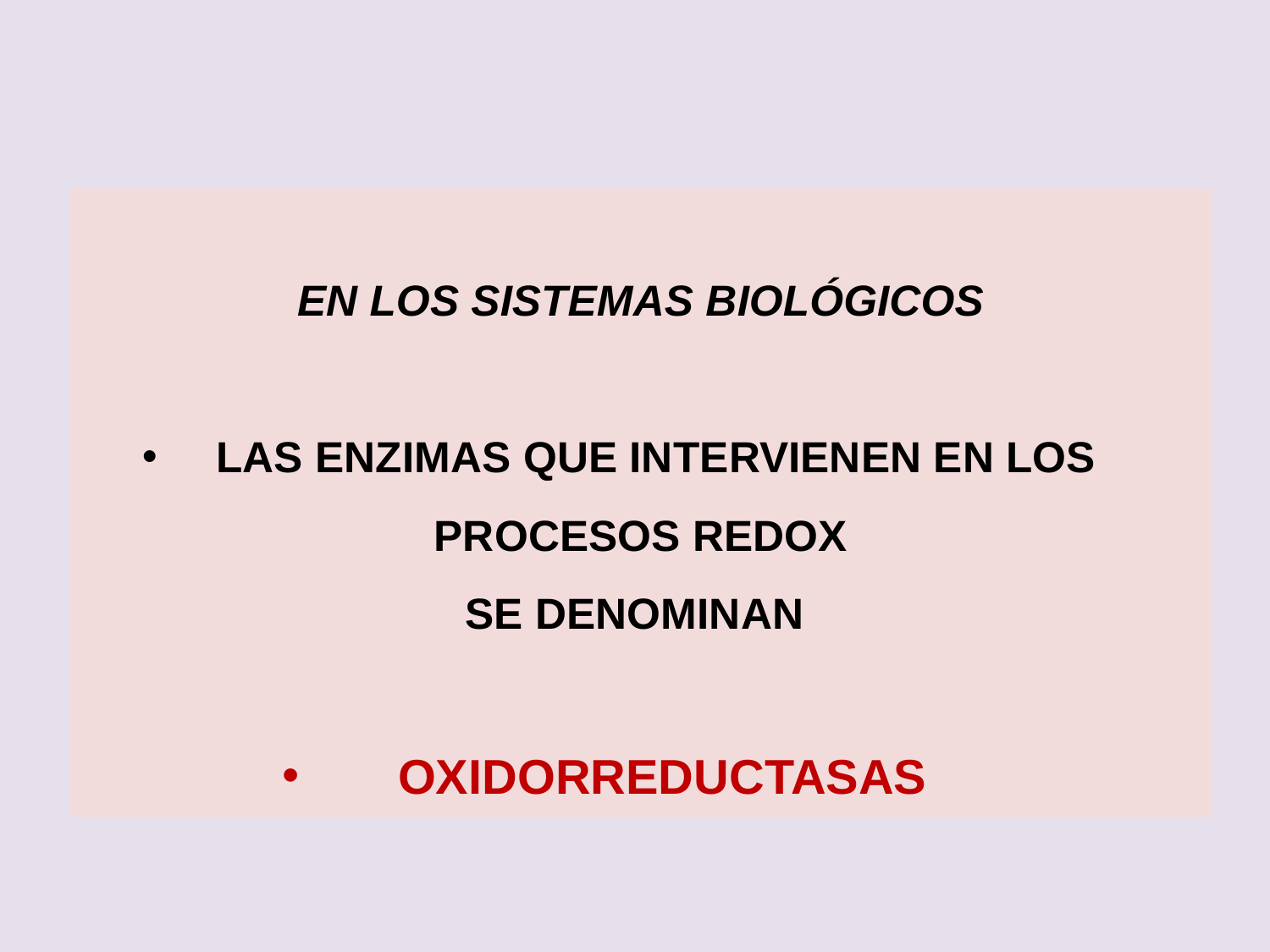

EN LOS SISTEMAS BIOLÓGICOS

LAS ENZIMAS QUE INTERVIENEN EN LOS
PROCESOS REDOX
SE DENOMINAN

OXIDORREDUCTASAS